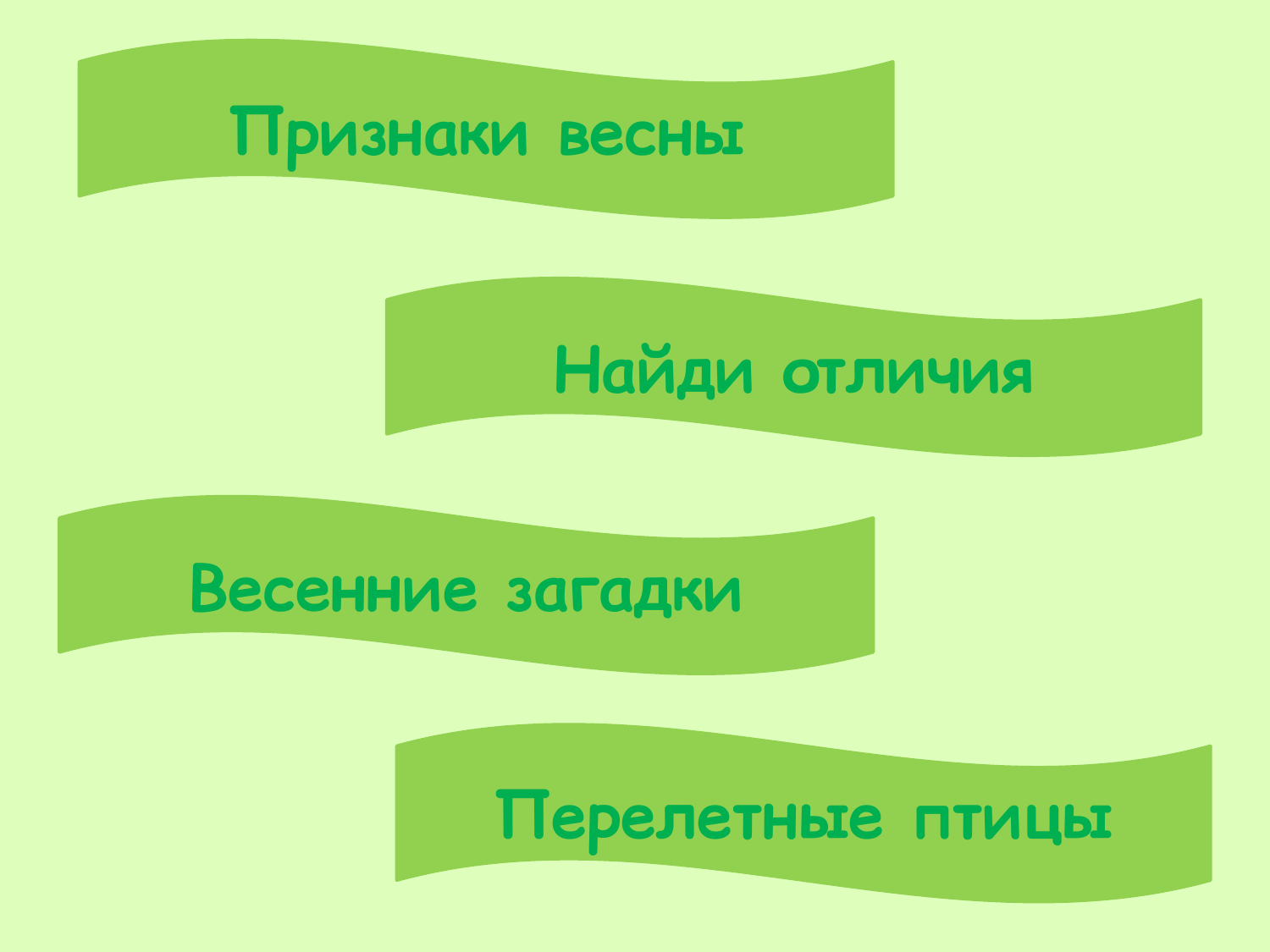

Признаки весны
Найди отличия
Весенние загадки
Перелетные птицы